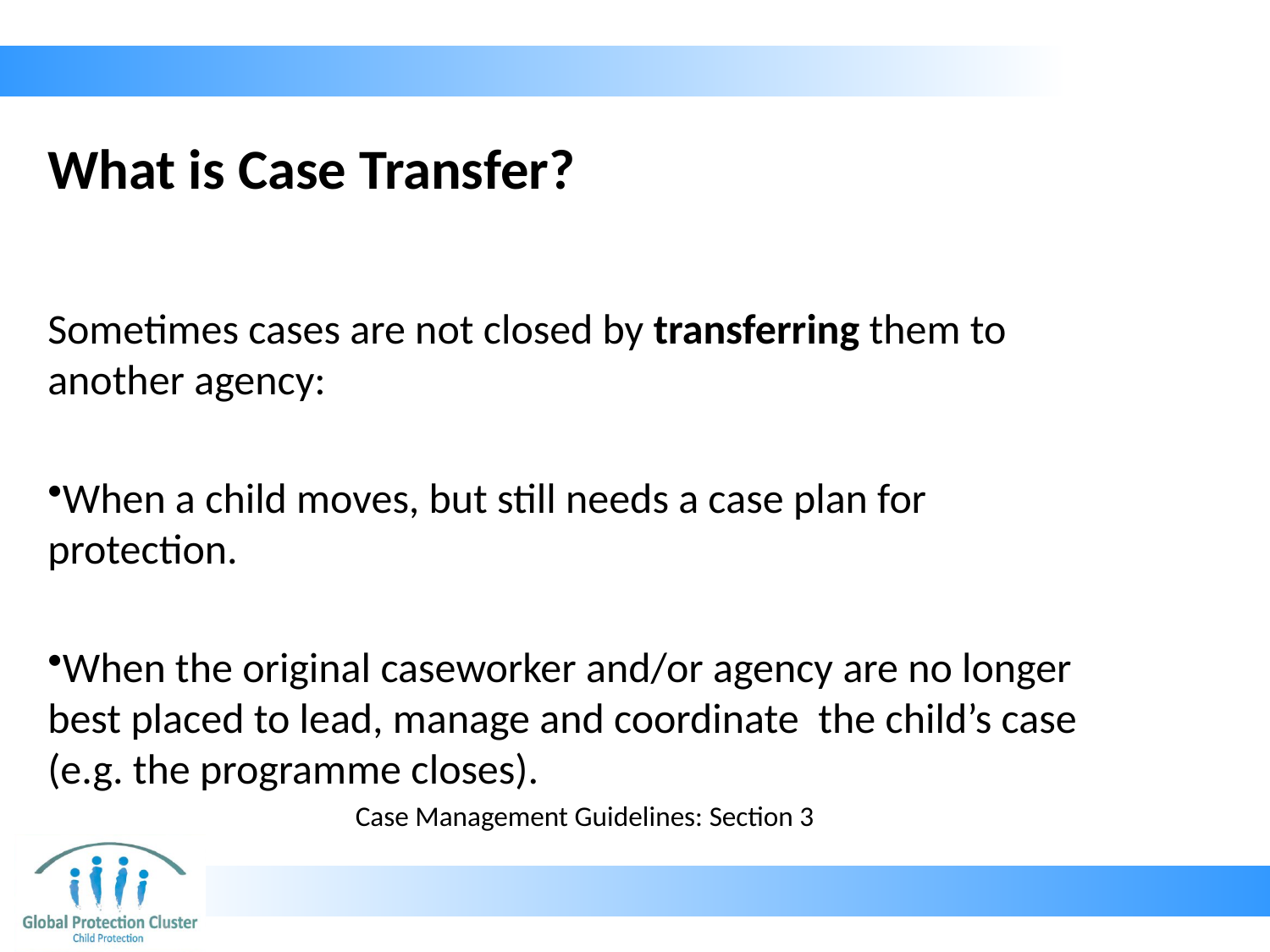

# What is Case Transfer?

Sometimes cases are not closed by transferring them to another agency:

When a child moves, but still needs a case plan for protection.

When the original caseworker and/or agency are no longer best placed to lead, manage and coordinate  the child’s case (e.g. the programme closes).
Case Management Guidelines: Section 3